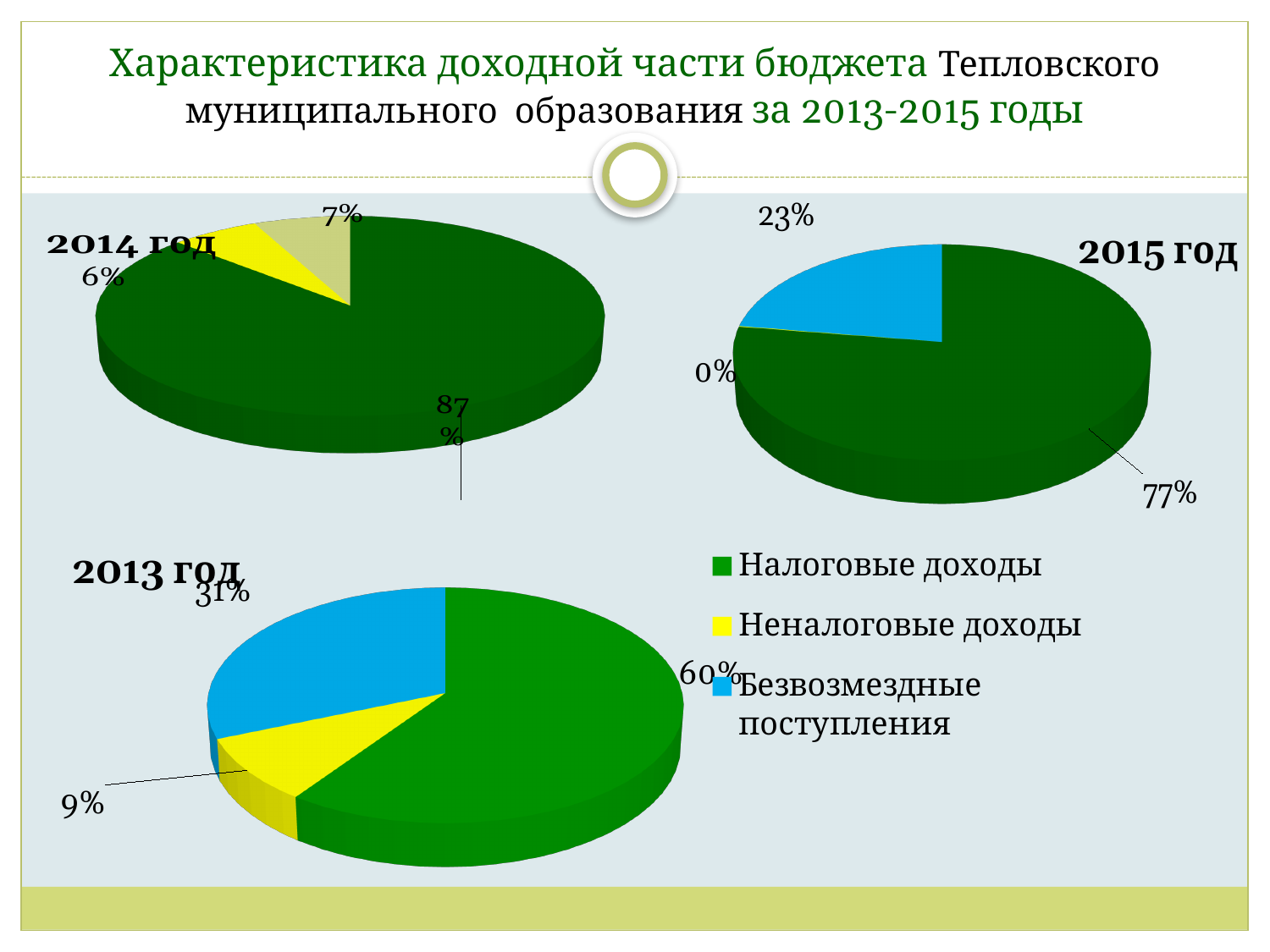

# Характеристика доходной части бюджета Тепловского муниципального  образования за 2013-2015 годы

[unsupported chart]

[unsupported chart]

[unsupported chart]